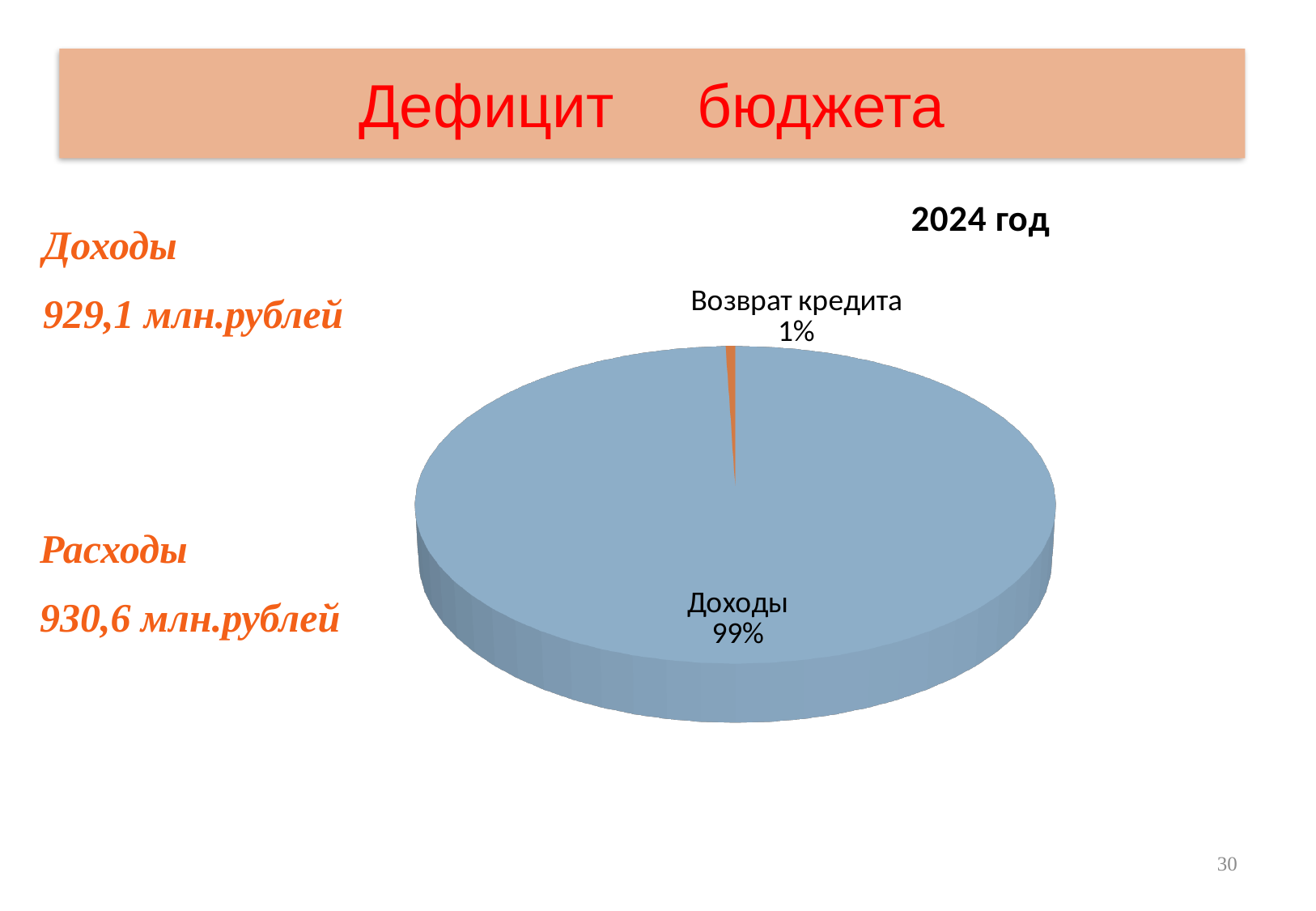

# Дефицит     бюджета

[unsupported chart]

Доходы
929,1 млн.рублей
Расходы
930,6 млн.рублей

30